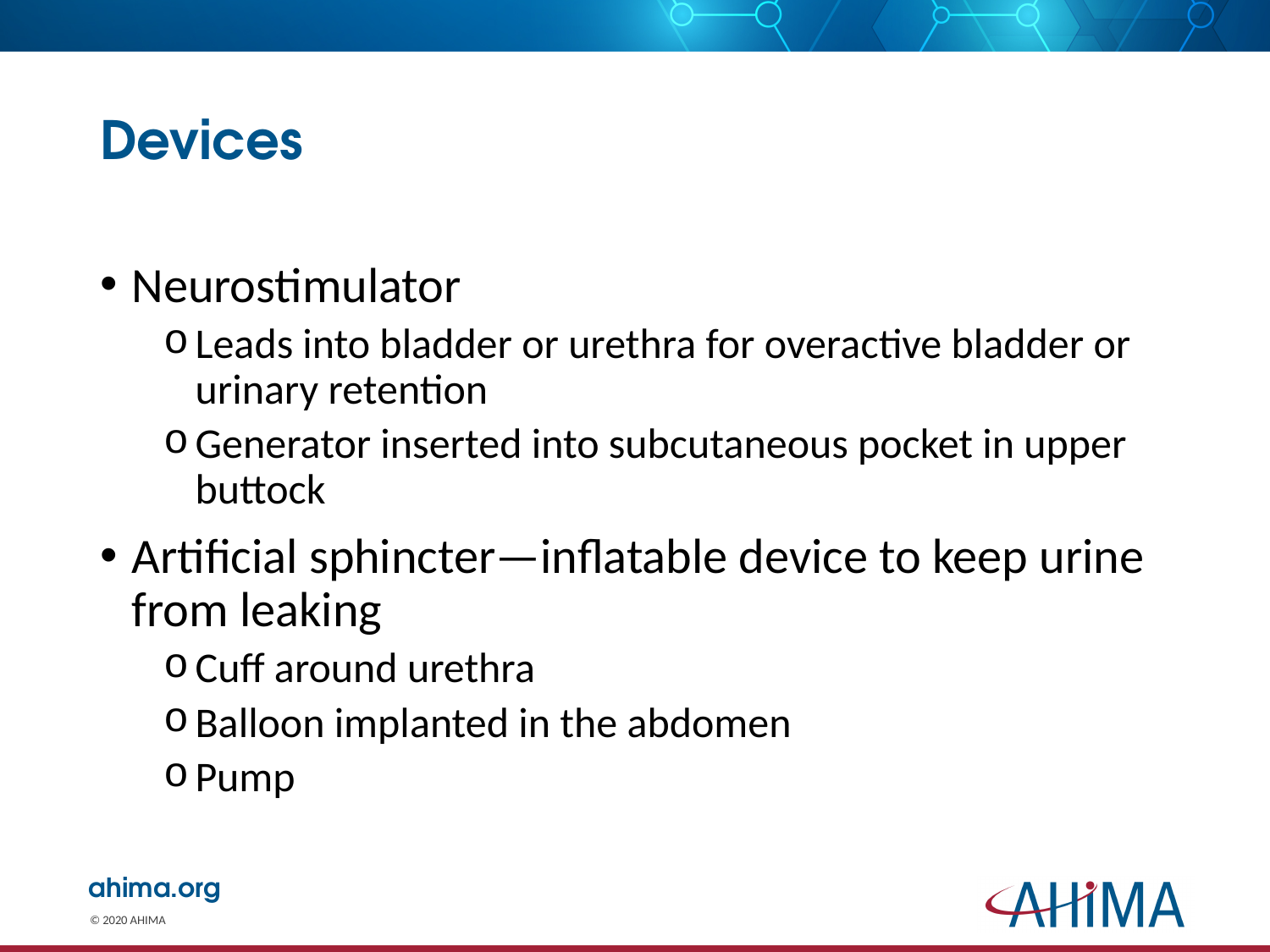

# Devices
Neurostimulator
Leads into bladder or urethra for overactive bladder or urinary retention
Generator inserted into subcutaneous pocket in upper buttock
Artificial sphincter—inflatable device to keep urine from leaking
Cuff around urethra
Balloon implanted in the abdomen
Pump